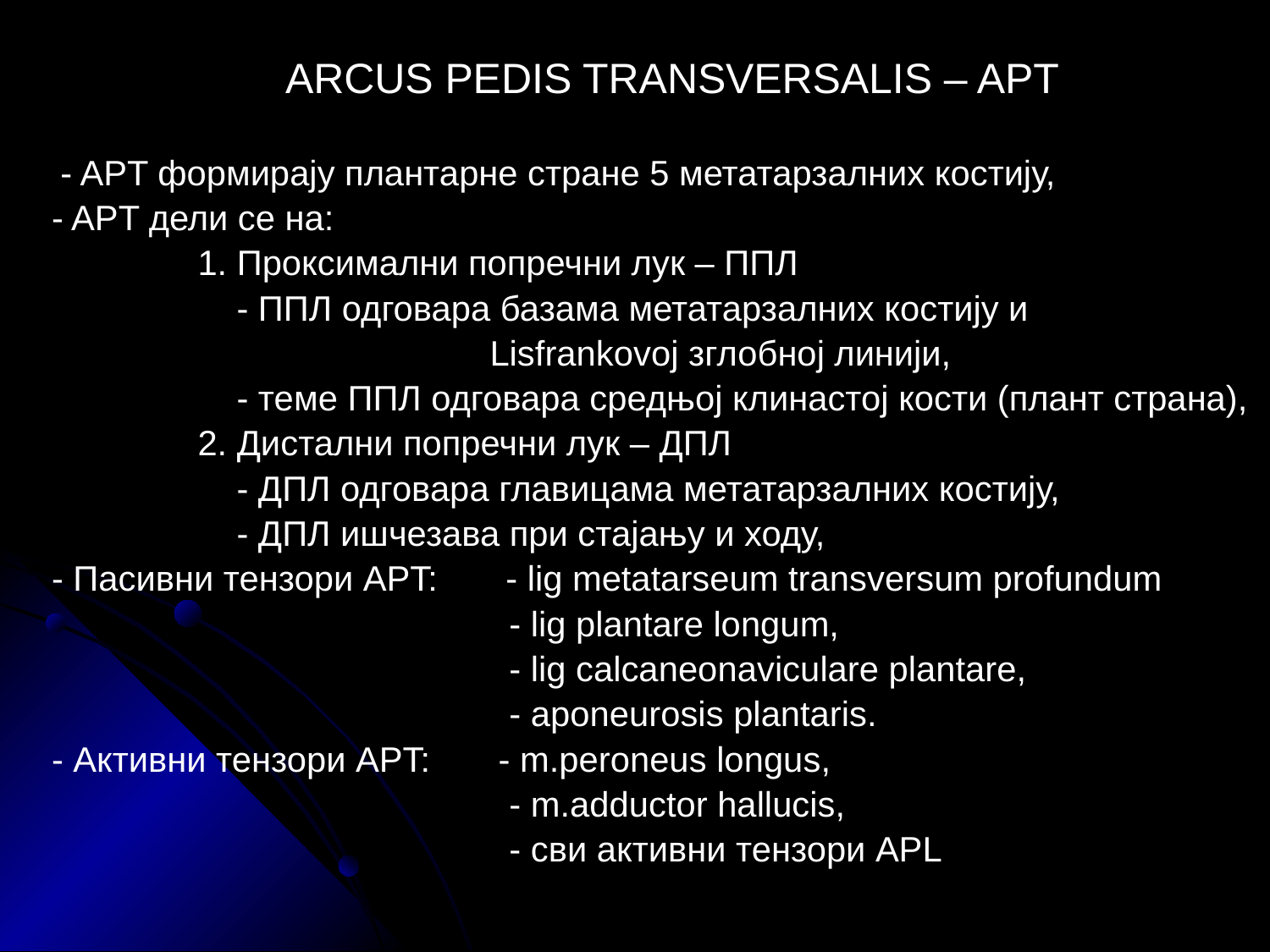

ARCUS PEDIS TRANSVERSALIS – APT

	- APT формирају плантарне стране 5 метатарзалних костију,
    - APT дели се на:
                   1. Проксимални попречни лук – ППЛ
                       - ППЛ одговара базама метатарзалних костију и
                                                 Lisfrankovoj зглобној линији,
                       - теме ППЛ одговара средњој клинастој кости (плант страна),
                   2. Дистални попречни лук – ДПЛ
                       - ДПЛ одговара главицама метатарзалних костију,
                       - ДПЛ ишчезава при стајању и ходу,
    - Пасивни тензори APT:       - lig metatarseum transversum profundum
                                                   - lig plantare longum,
                                                   - lig calcaneonaviculare plantare,
                                                   - aponeurosis plantaris.
    - Активни тензори APT:       - m.peroneus longus,
                                                   - m.adductor hallucis,
                                                   - сви активни тензори APL